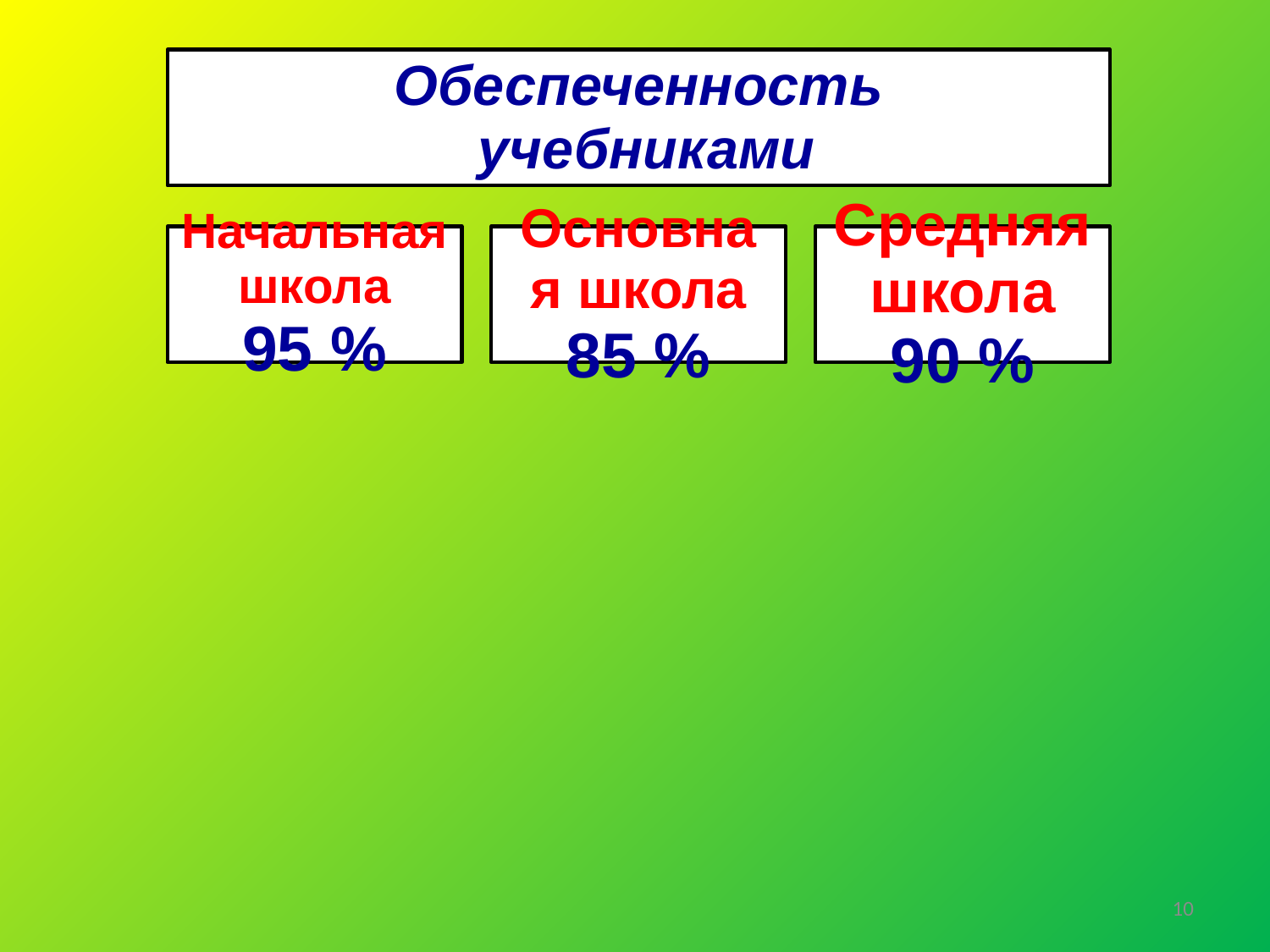

Обеспеченность
 учебниками
95 %
85 %
90 %

10